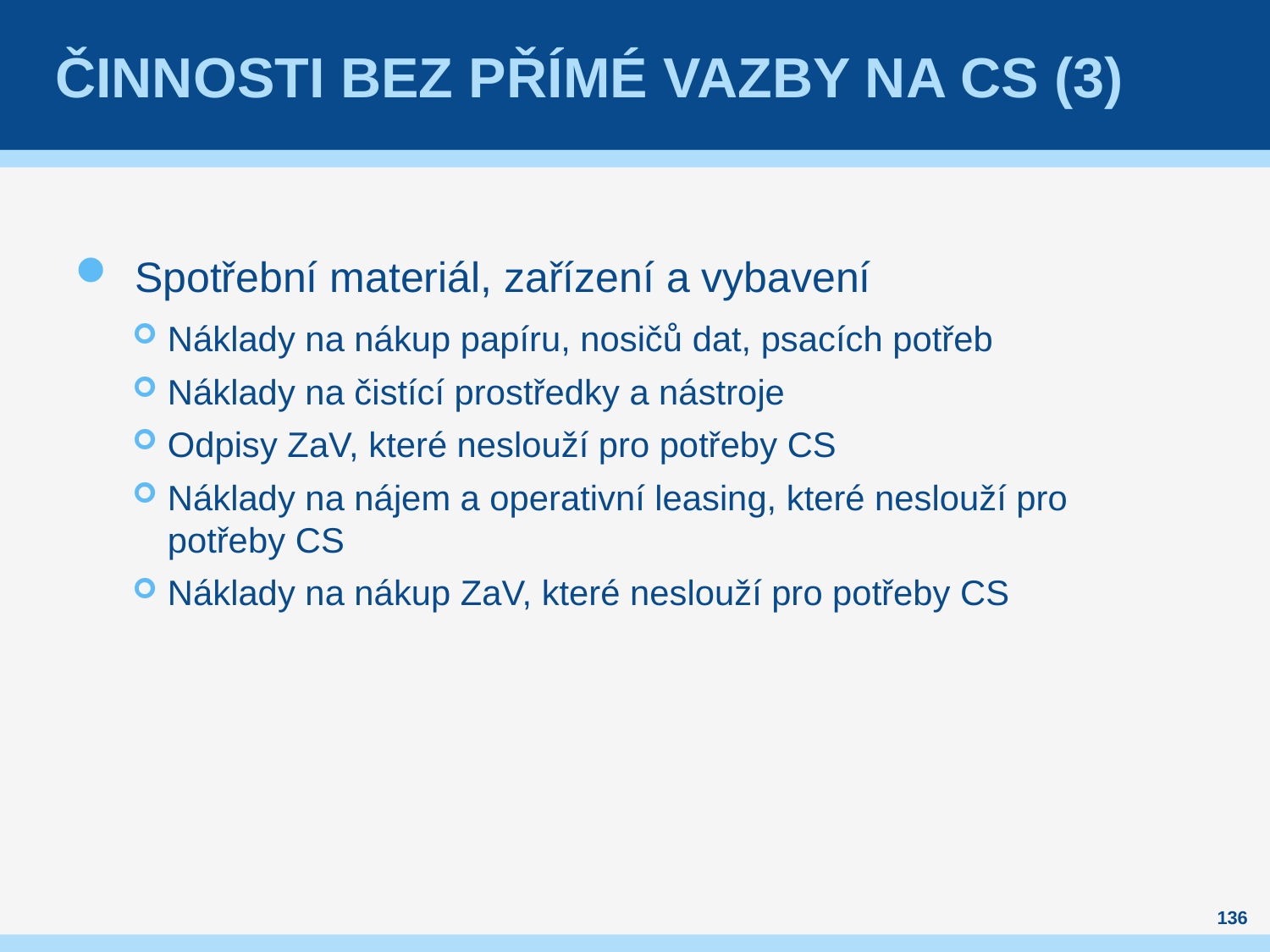

# Činnosti bez přímé vazby na cs (3)
Spotřební materiál, zařízení a vybavení
Náklady na nákup papíru, nosičů dat, psacích potřeb
Náklady na čistící prostředky a nástroje
Odpisy ZaV, které neslouží pro potřeby CS
Náklady na nájem a operativní leasing, které neslouží pro potřeby CS
Náklady na nákup ZaV, které neslouží pro potřeby CS

136